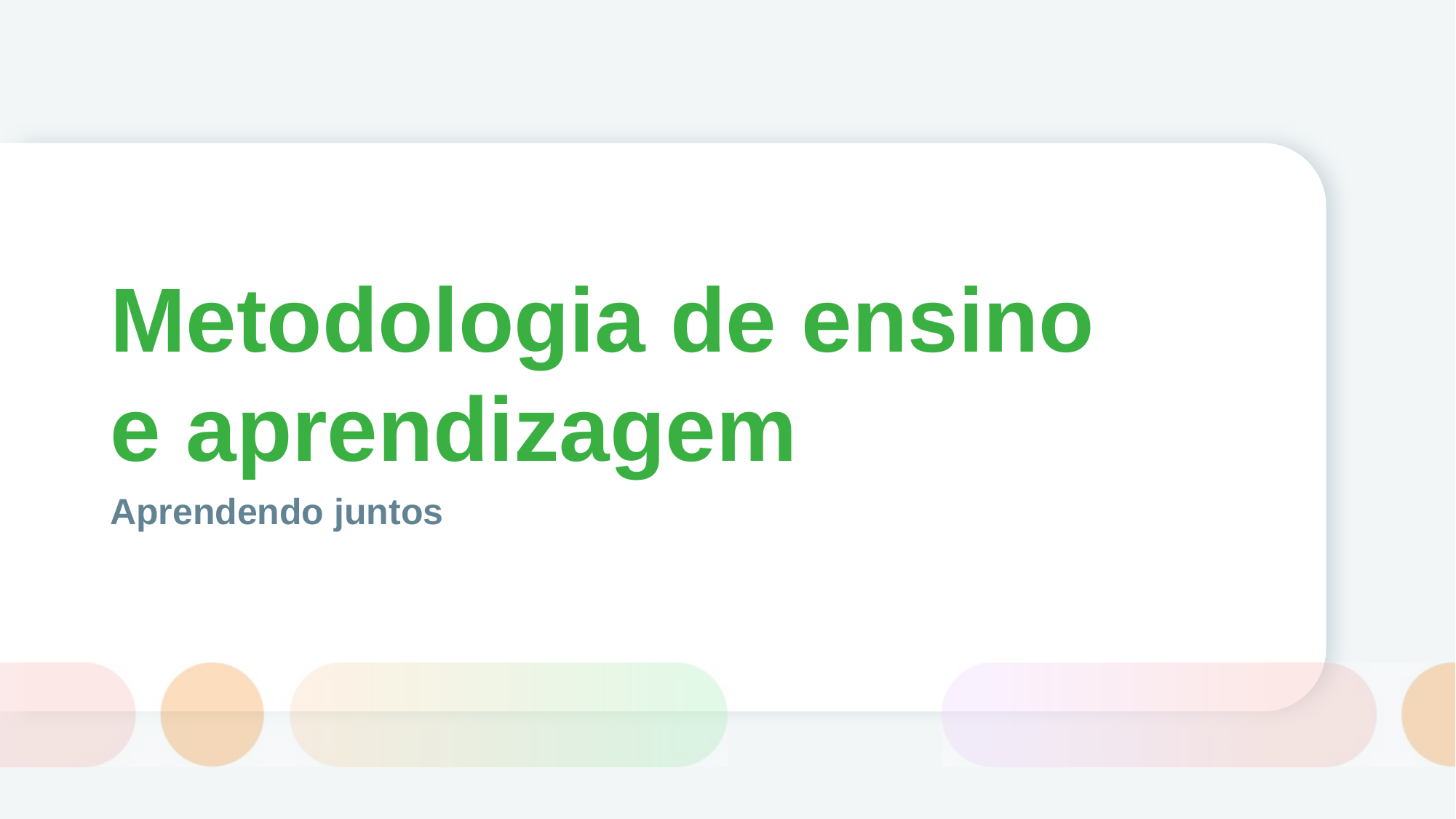

# Metodologia de ensino e aprendizagem
Aprendendo juntos